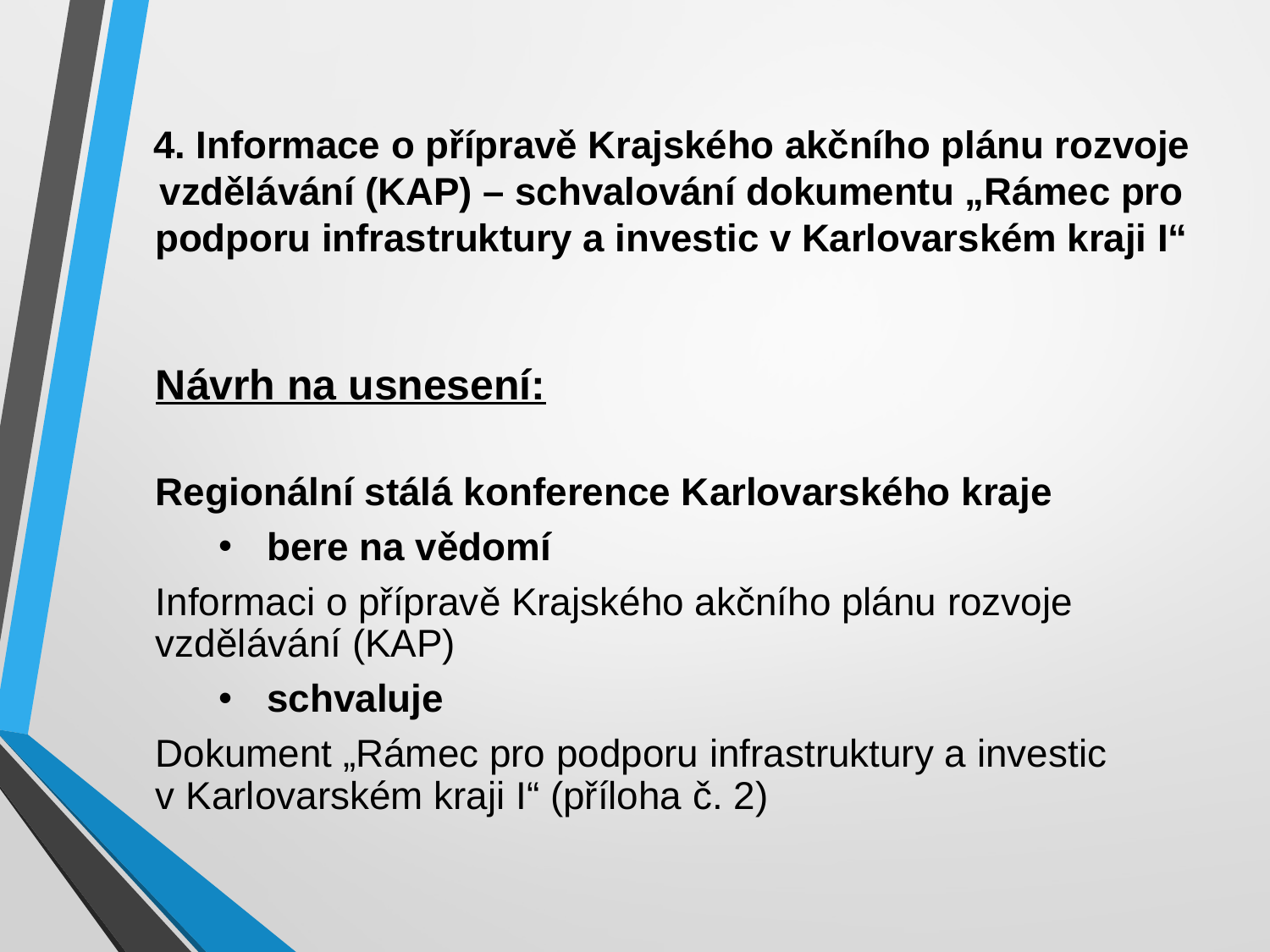

# 4. Informace o přípravě Krajského akčního plánu rozvoje vzdělávání (KAP) – schvalování dokumentu „Rámec pro podporu infrastruktury a investic v Karlovarském kraji I“

Návrh na usnesení:

Regionální stálá konference Karlovarského kraje
bere na vědomí
Informaci o přípravě Krajského akčního plánu rozvoje vzdělávání (KAP)
schvaluje
Dokument „Rámec pro podporu infrastruktury a investic v Karlovarském kraji I“ (příloha č. 2)